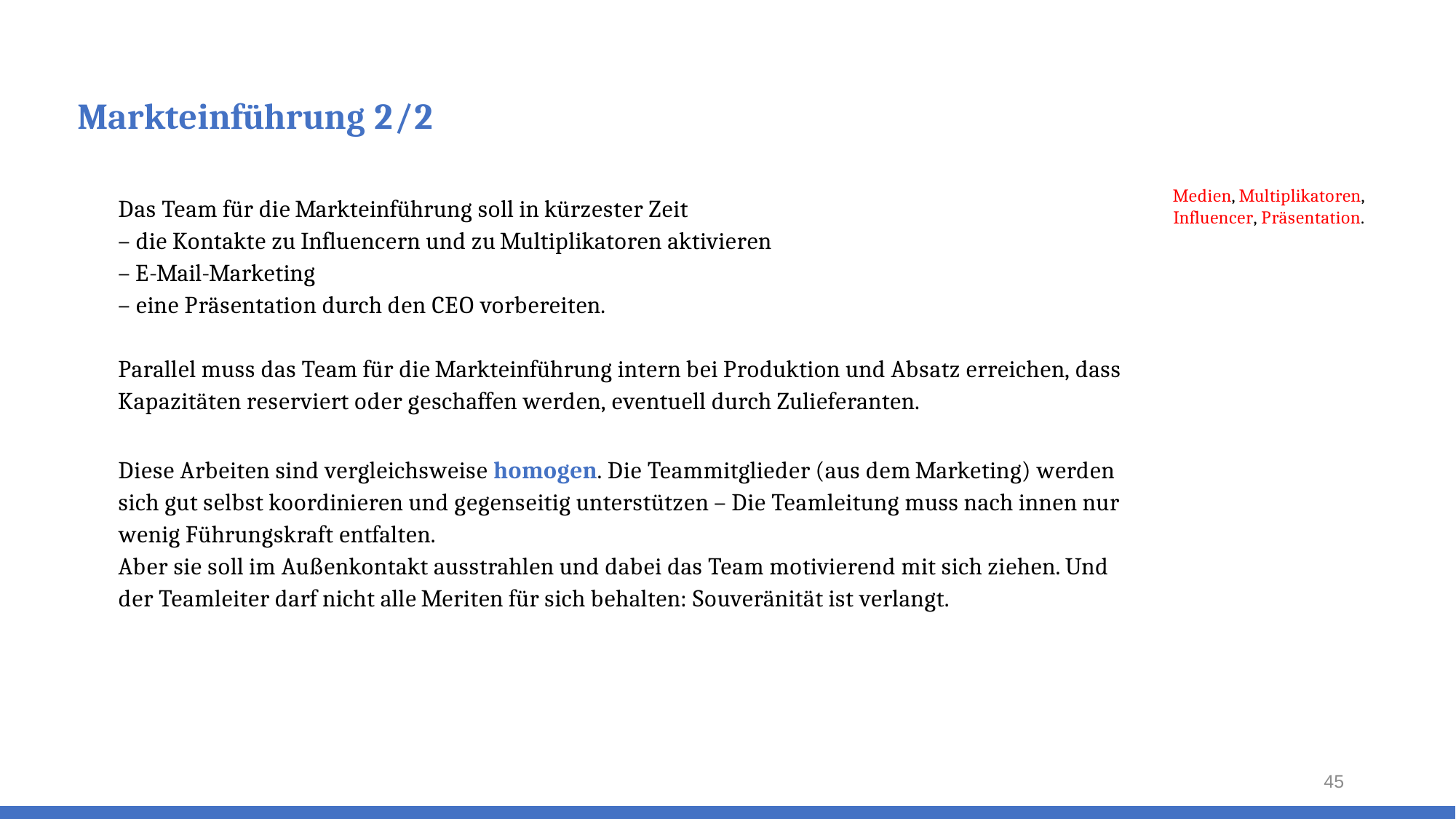

# Markteinführung 2/2
Medien, Multiplikatoren, Influencer, Präsentation.
Das Team für die Markteinführung soll in kürzester Zeit
– die Kontakte zu Influencern und zu Multiplikatoren aktivieren
– E-Mail-Marketing
– eine Präsentation durch den CEO vorbereiten.
Parallel muss das Team für die Markteinführung intern bei Produktion und Absatz erreichen, dass Kapazitäten reserviert oder geschaffen werden, eventuell durch Zulieferanten.
Diese Arbeiten sind vergleichsweise homogen. Die Teammitglieder (aus dem Marketing) werden sich gut selbst koordinieren und gegenseitig unterstützen – Die Teamleitung muss nach innen nur wenig Führungskraft entfalten.
Aber sie soll im Außenkontakt ausstrahlen und dabei das Team motivierend mit sich ziehen. Und der Teamleiter darf nicht alle Meriten für sich behalten: Souveränität ist verlangt.

45